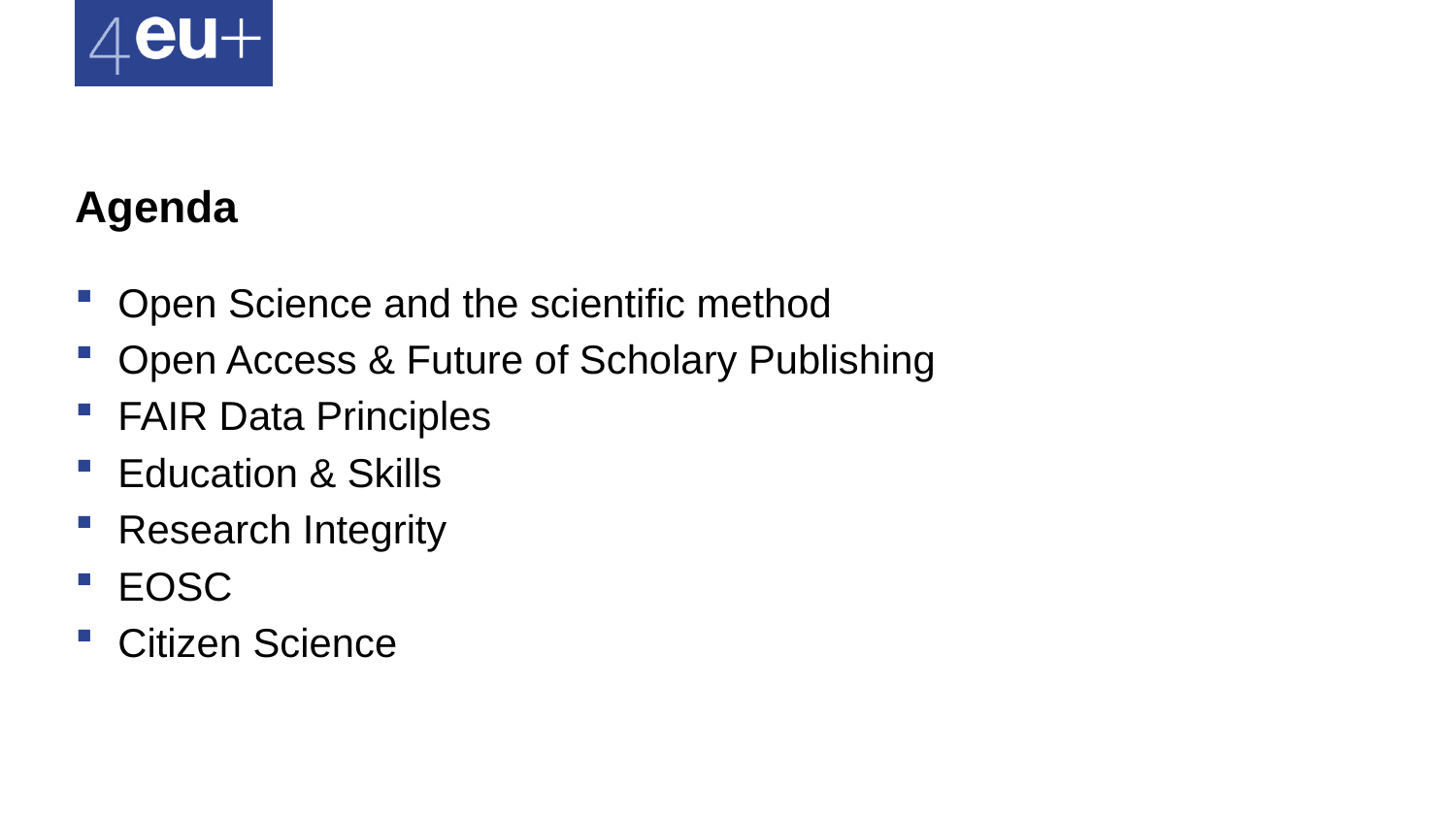

# Agenda
Open Science and the scientific method
Open Access & Future of Scholary Publishing
FAIR Data Principles
Education & Skills
Research Integrity
EOSC
Citizen Science